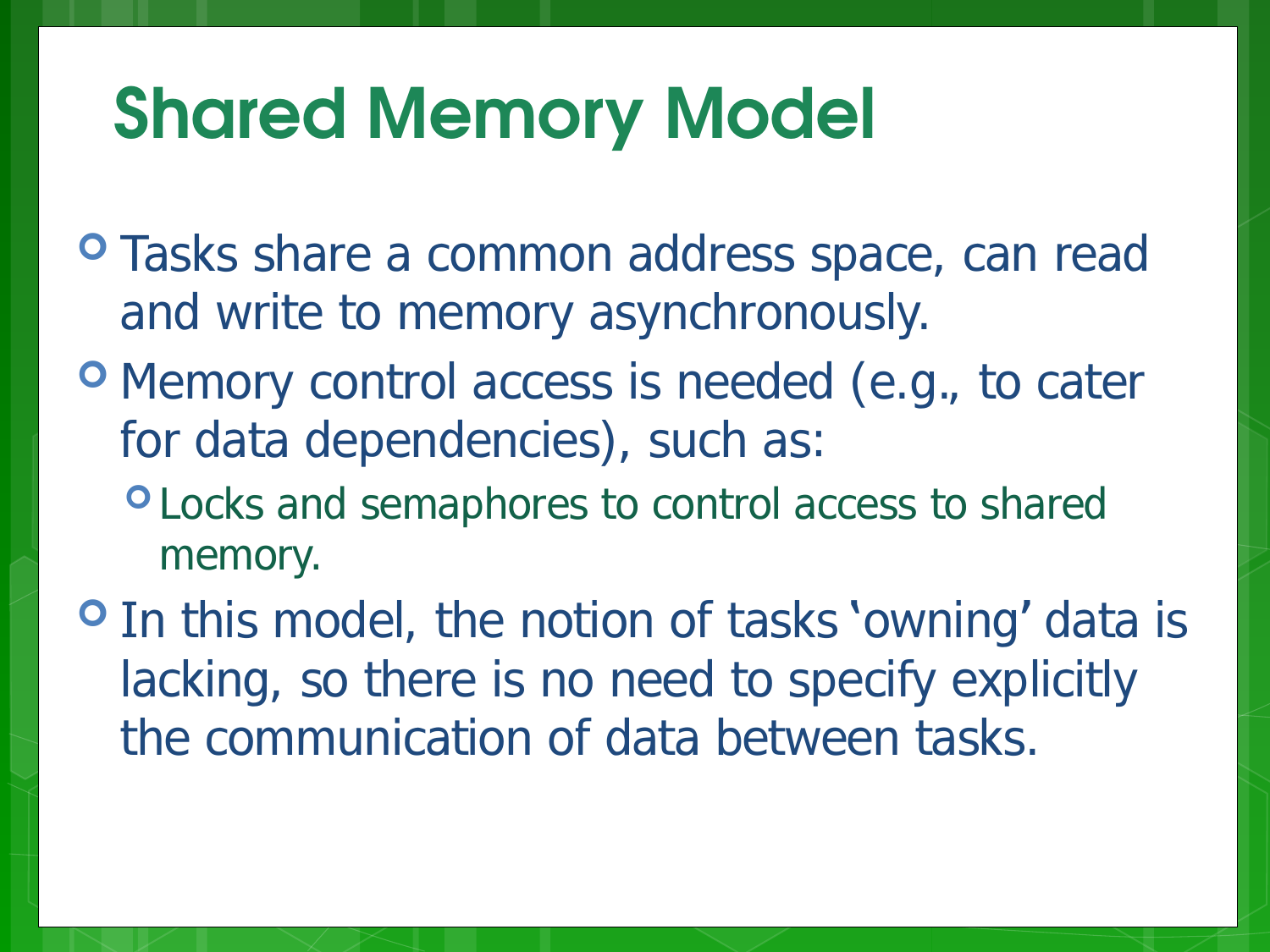

# Shared Memory Model
Tasks share a common address space, can read and write to memory asynchronously.
Memory control access is needed (e.g., to cater for data dependencies), such as:
Locks and semaphores to control access to shared memory.
In this model, the notion of tasks ‘owning’ data is lacking, so there is no need to specify explicitly the communication of data between tasks.